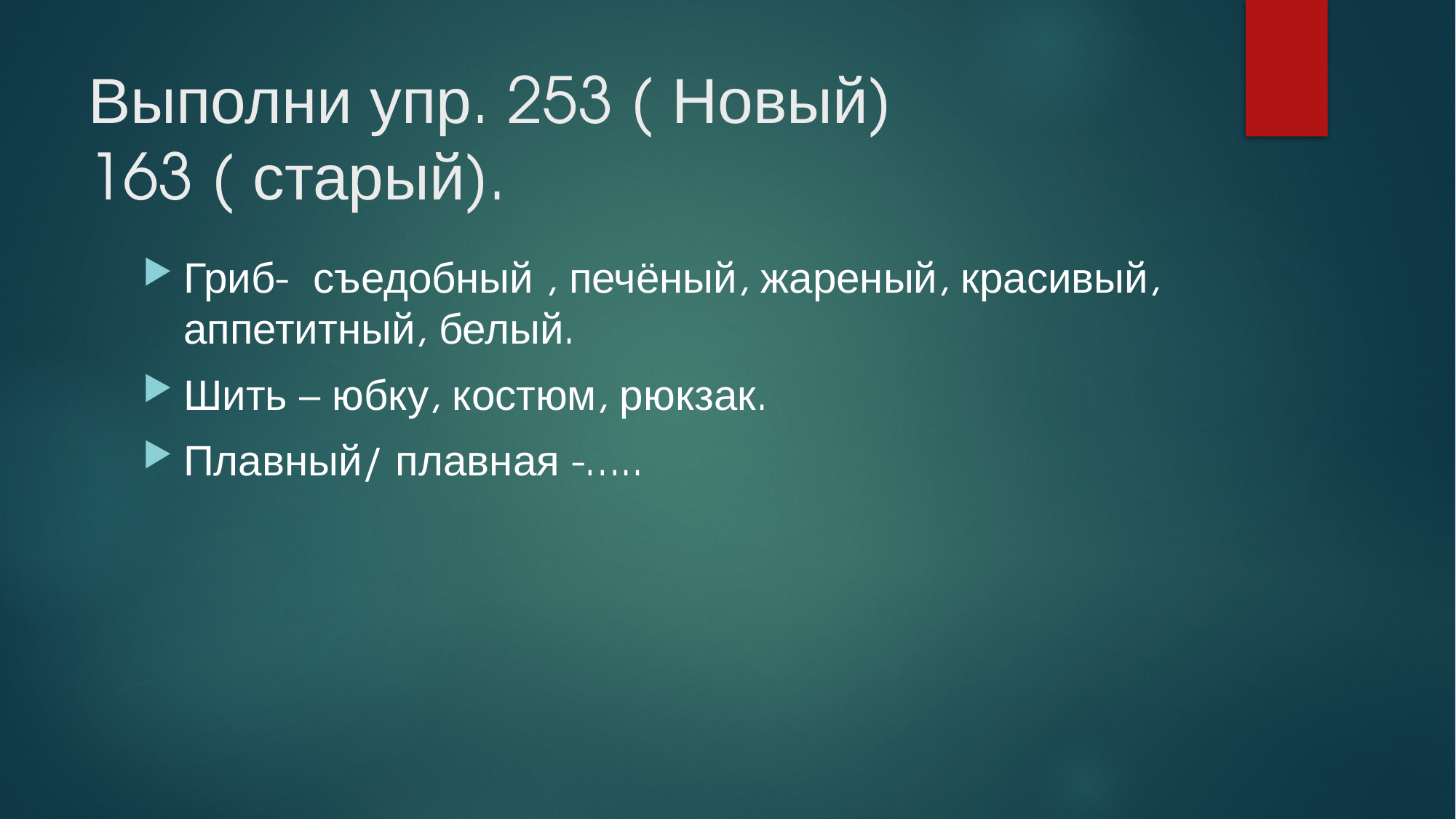

# Выполни упр. 253 ( Новый) 163 ( старый).
Гриб-  съедобный , печёный, жареный, красивый, аппетитный, белый.
Шить – юбку, костюм, рюкзак.
Плавный/ плавная -…..